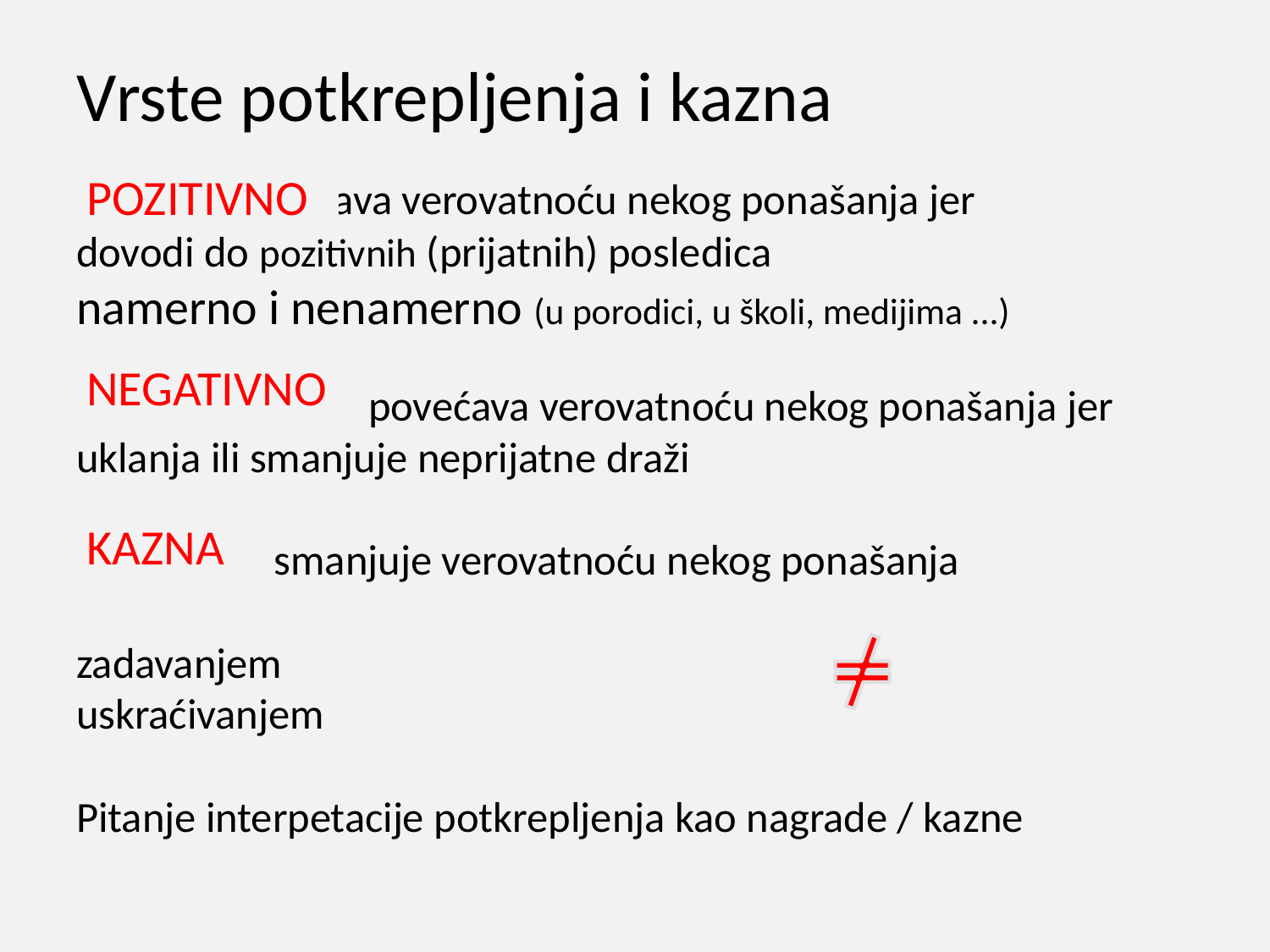

# Vrste potkrepljenja i kazna
         		    povećava verovatnoću nekog ponašanja jer
dovodi do pozitivnih (prijatnih) posledica
namerno i nenamerno (u porodici, u školi, medijima ...)

                              povećava verovatnoću nekog ponašanja jer
uklanja ili smanjuje neprijatne draži

	         smanjuje verovatnoću nekog ponašanja

zadavanjem
uskraćivanjem

Pitanje interpetacije potkrepljenja kao nagrade / kazne

POZITIVNO
NEGATIVNO
KAZNA